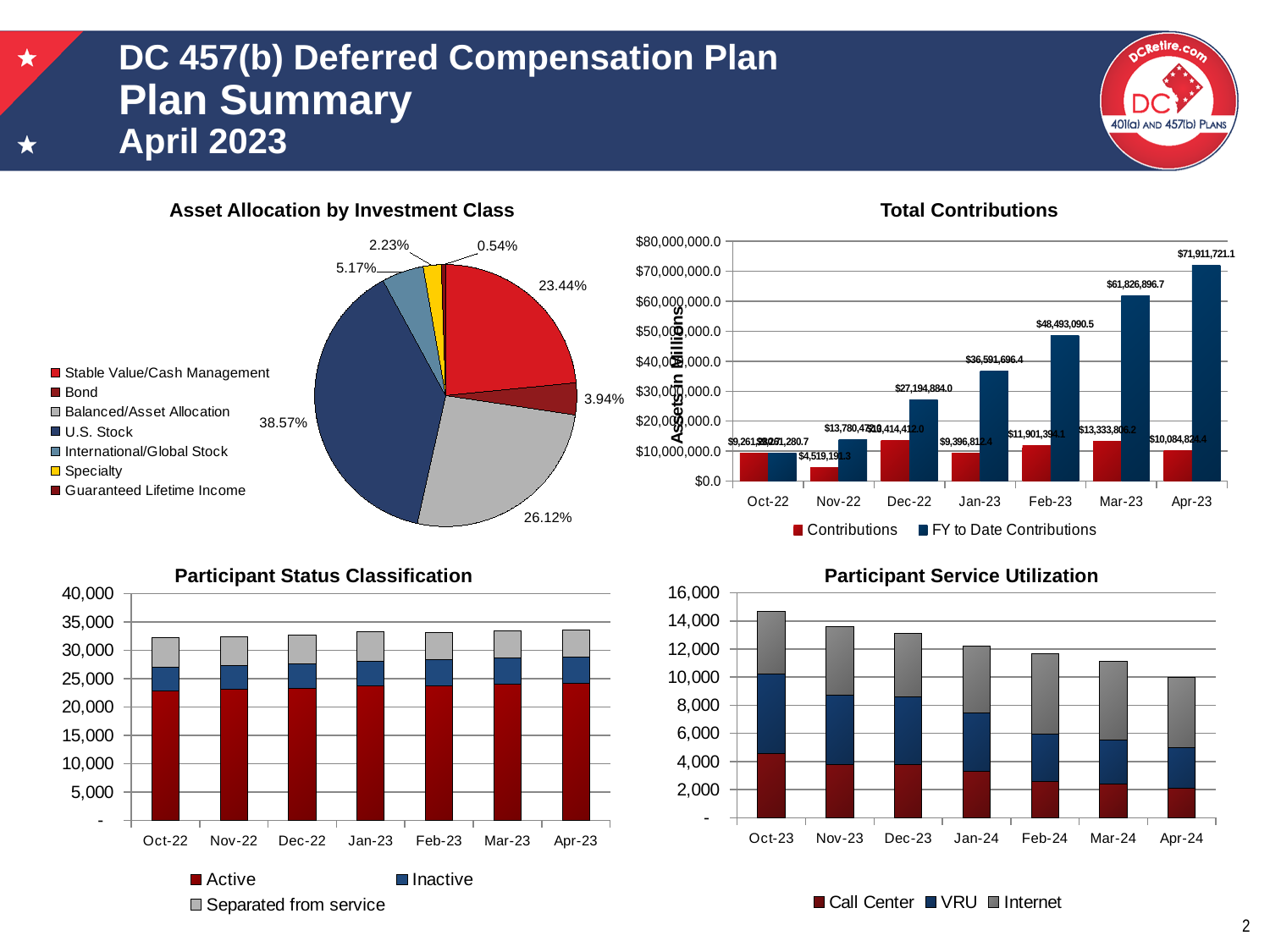

# DC 457(b) Deferred Compensation Plan Plan Summary April 2023
Asset Allocation by Investment Class
Total Contributions

### Chart

| Category |  |  |
|---|---|---|
| Stable Value/Cash Management | 291191192.65000004 | 0.23435285345456353 |
| Bond | 48986425.410000004 | 0.03942464217718034 |
| Balanced/Asset Allocation | 324523443.75 | 0.26117889886569007 |
| U.S. Stock | 479264231.29 | 0.3857154439987469 |
| International/Global Stock | 64244426.96 | 0.051704396137852375 |
| Specialty | 27669314.84 | 0.02226847188225457 |
| Guaranteed Lifetime Income | 6654129.76 | 0.005355293483712203 |

### Chart

| Category | Contributions | FY to Date Contributions |
|---|---|---|
| 44865 | 9261280.709999999 | 9261280.709999999 |
| 44895 | 4519191.3 | 13780472.009999998 |
| 44926 | 13414412.0 | 27194884.009999998 |
| 44957 | 9396812.41 | 36591696.42 |
| 44985 | 11901394.1 | 48493090.52 |
| 45016 | 13333806.2 | 61826896.72 |
| 45046 | 10084824.39 | 71911721.11 |

### Chart

| Category | Call Center | VRU | Internet |
|---|---|---|---|
| 45230 | 4577.0 | 5643.0 | 4447.0 |
| 45260 | 3811.0 | 4898.0 | 4888.0 |
| 45291 | 3762.0 | 4814.0 | 4550.0 |
| 45322 | 3299.0 | 4168.0 | 4758.0 |
| 45351 | 2577.0 | 3356.0 | 5720.0 |
| 45382 | 2418.0 | 3100.0 | 5605.0 |
| 45412 | 2086.0 | 2883.0 | 5004.0 |

### Chart

| Category | Active | Inactive | Separated from service |
|---|---|---|---|
| Oct-22 | 22922.0 | 4110.0 | 5178.0 |
| Nov-22 | 23098.0 | 4215.0 | 5154.0 |
| Dec-22 | 23224.0 | 4358.0 | 5128.0 |
| Jan-23 | 23746.0 | 4398.0 | 5135.0 |
| Feb-23 | 23763.0 | 4592.0 | 4833.0 |
| Mar-23 | 23966.0 | 4699.0 | 4794.0 |
| Apr-23 | 24117.0 | 4743.0 | 4776.0 |
Participant Status Classification
Participant Service Utilization